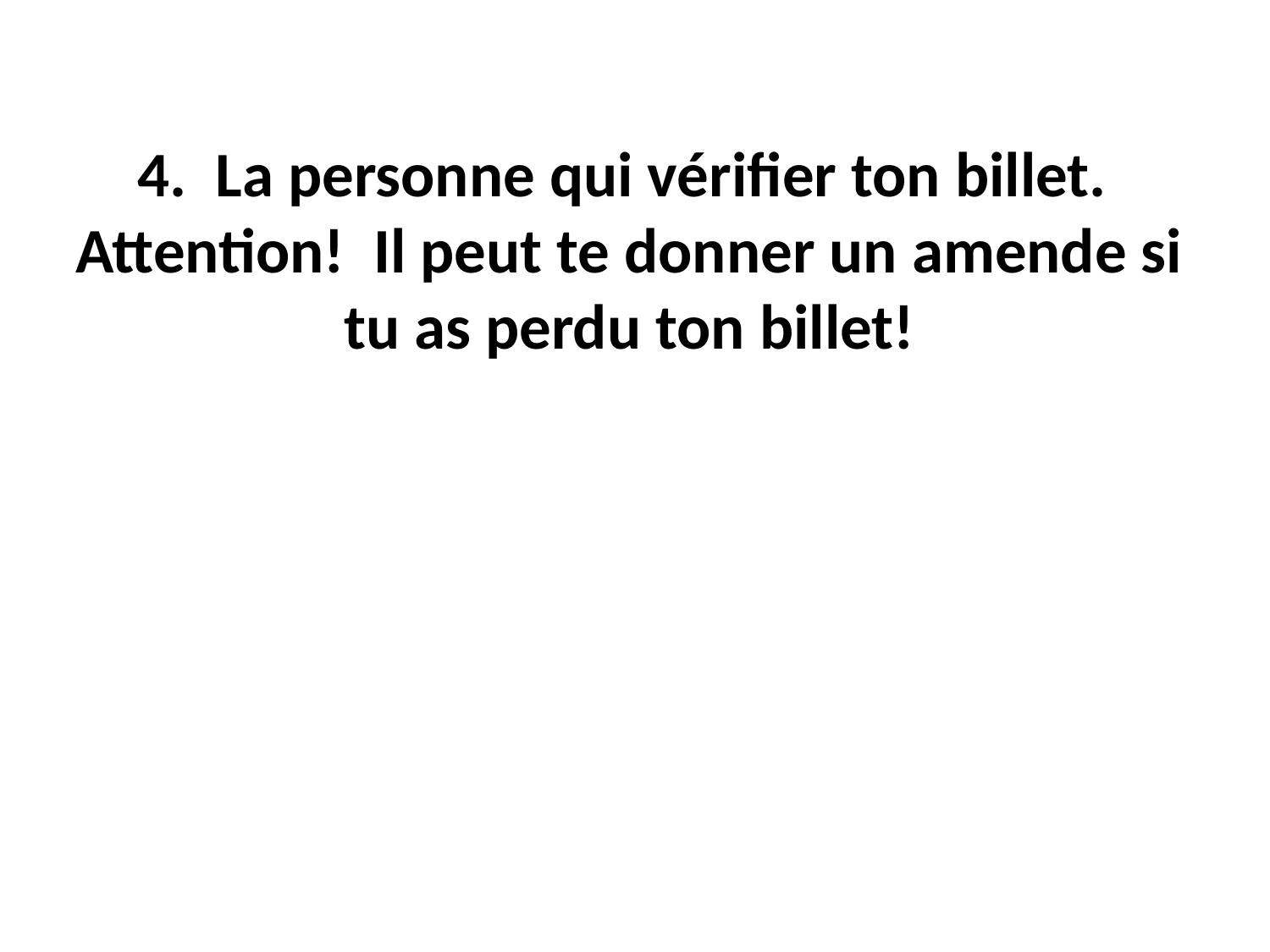

4.  La personne qui vérifier ton billet.  Attention!  Il peut te donner un amende si tu as perdu ton billet!